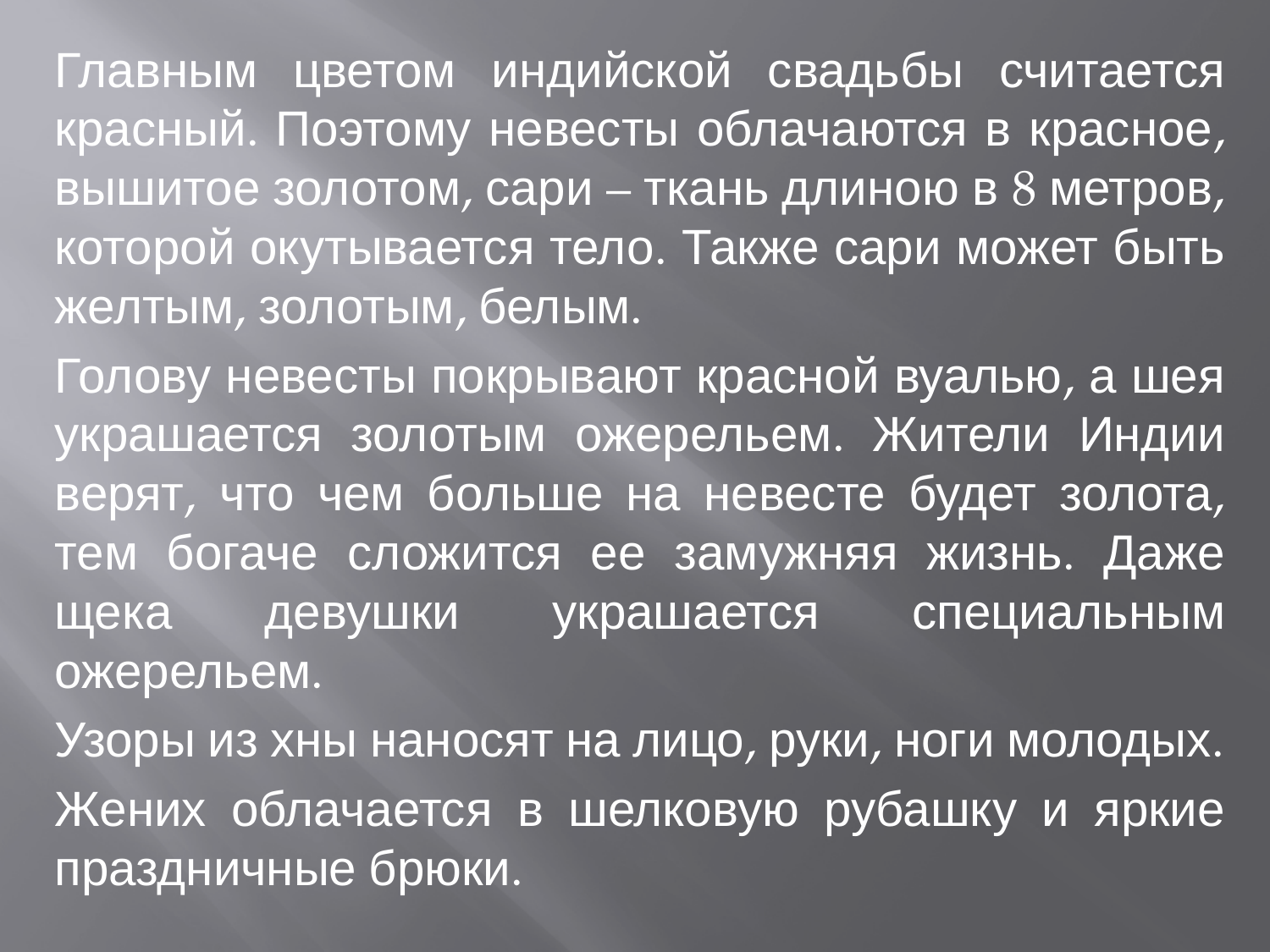

Главным цветом индийской свадьбы считается красный. Поэтому невесты облачаются в красное, вышитое золотом, сари – ткань длиною в 8 метров, которой окутывается тело. Также сари может быть желтым, золотым, белым.
Голову невесты покрывают красной вуалью, а шея украшается золотым ожерельем. Жители Индии верят, что чем больше на невесте будет золота, тем богаче сложится ее замужняя жизнь. Даже щека девушки украшается специальным ожерельем.
Узоры из хны наносят на лицо, руки, ноги молодых.
Жених облачается в шелковую рубашку и яркие праздничные брюки.